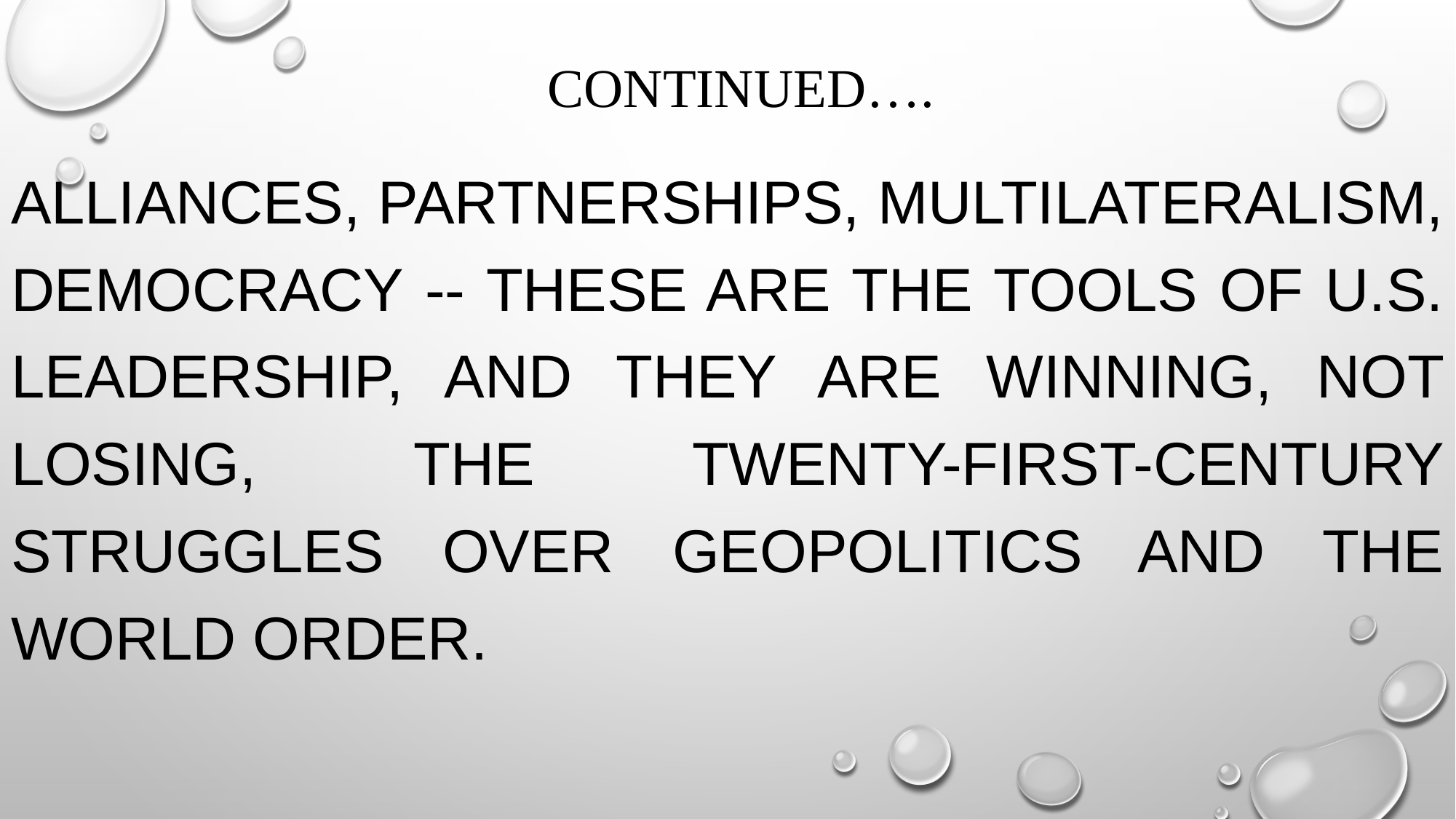

# continued….
Alliances, partnerships, multilateralism, democracy -- these are the tools of U.S. leadership, and they are winning, not losing, the twenty-first-century struggles over geopolitics and the world order.